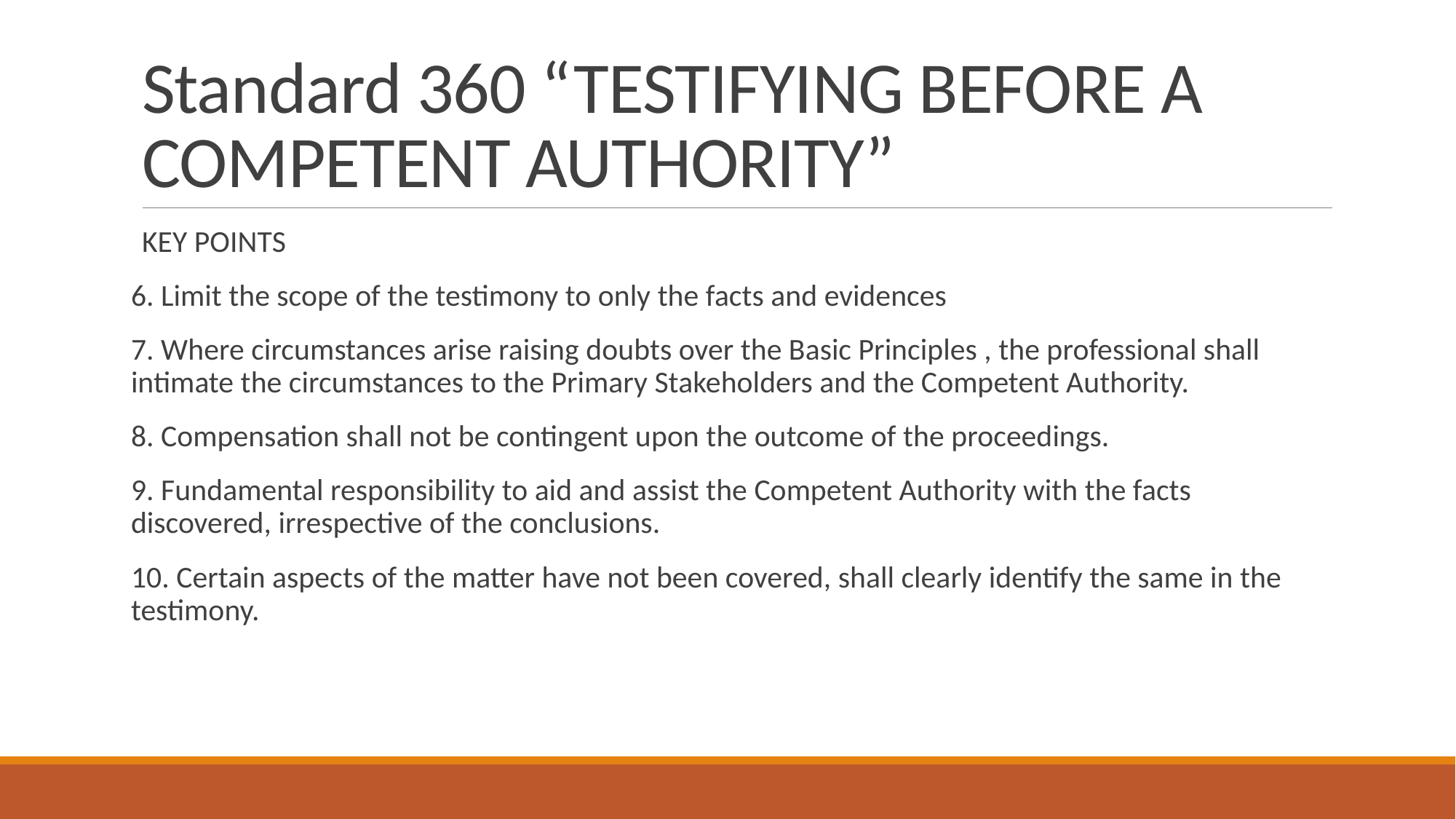

# Standard 360 “TESTIFYING BEFORE A COMPETENT AUTHORITY”
KEY POINTS
6. Limit the scope of the testimony to only the facts and evidences
7. Where circumstances arise raising doubts over the Basic Principles , the professional shall intimate the circumstances to the Primary Stakeholders and the Competent Authority.
8. Compensation shall not be contingent upon the outcome of the proceedings.
9. Fundamental responsibility to aid and assist the Competent Authority with the facts discovered, irrespective of the conclusions.
10. Certain aspects of the matter have not been covered, shall clearly identify the same in the testimony.